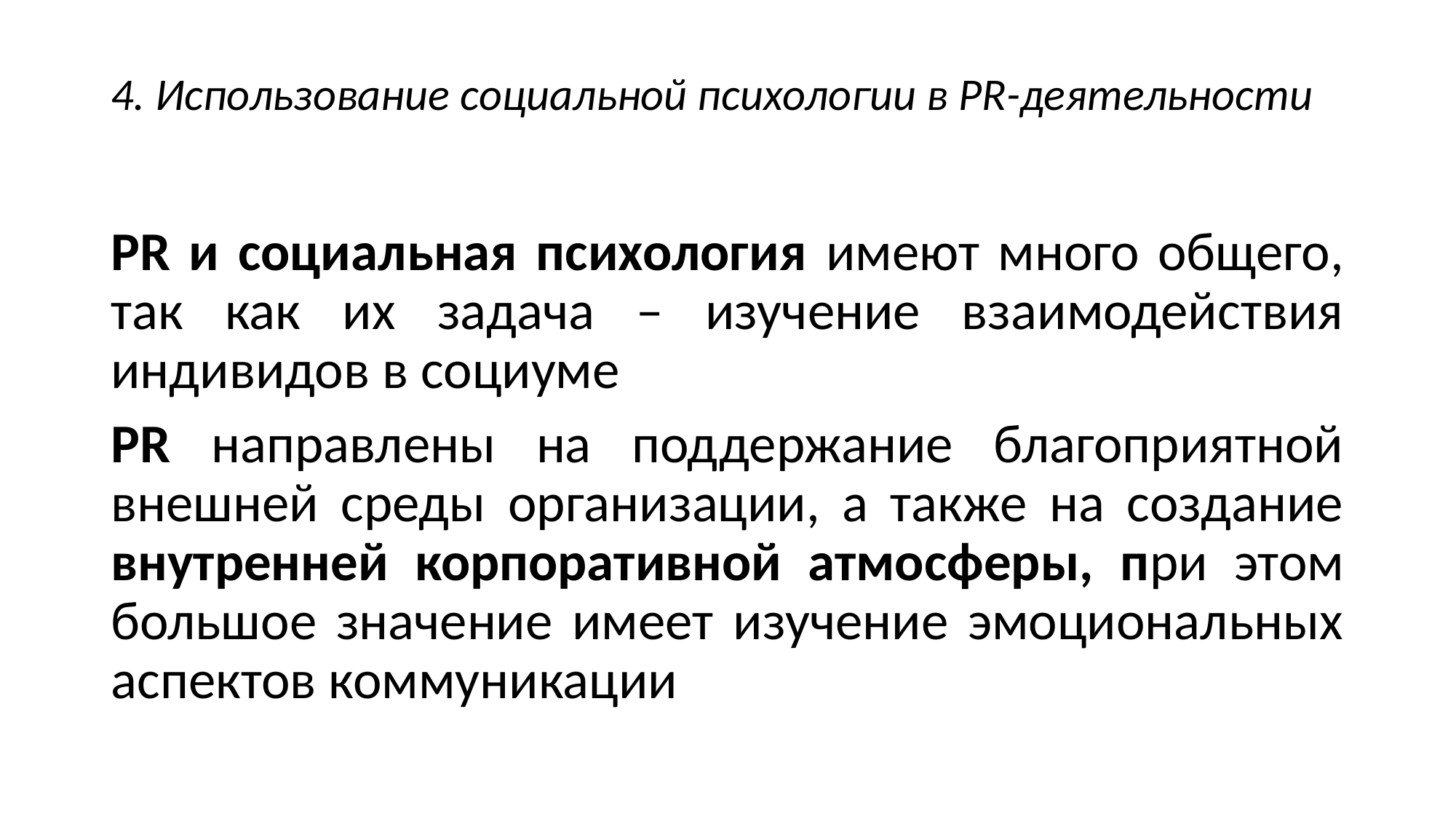

# 4. Использование социальной психологии в PR-деятельности
PR и социальная психология имеют много общего, так как их задача – изучение взаимодействия индивидов в социуме
PR направлены на поддержание благоприятной внешней среды организации, а также на создание внутренней корпоративной атмосферы, при этом большое значение имеет изучение эмоциональных аспектов коммуникации